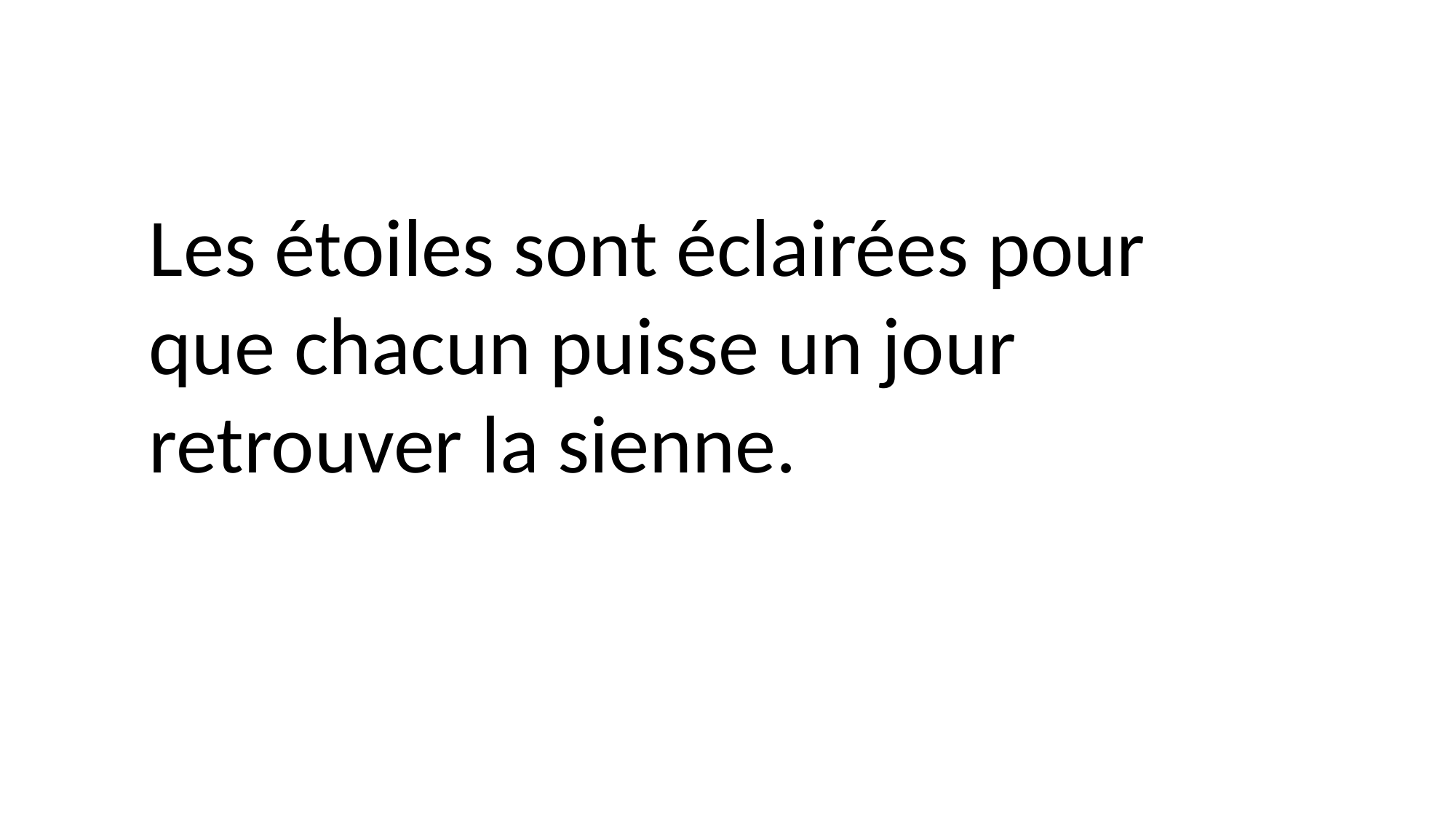

Les étoiles sont éclairées pour que chacun puisse un jour retrouver la sienne.